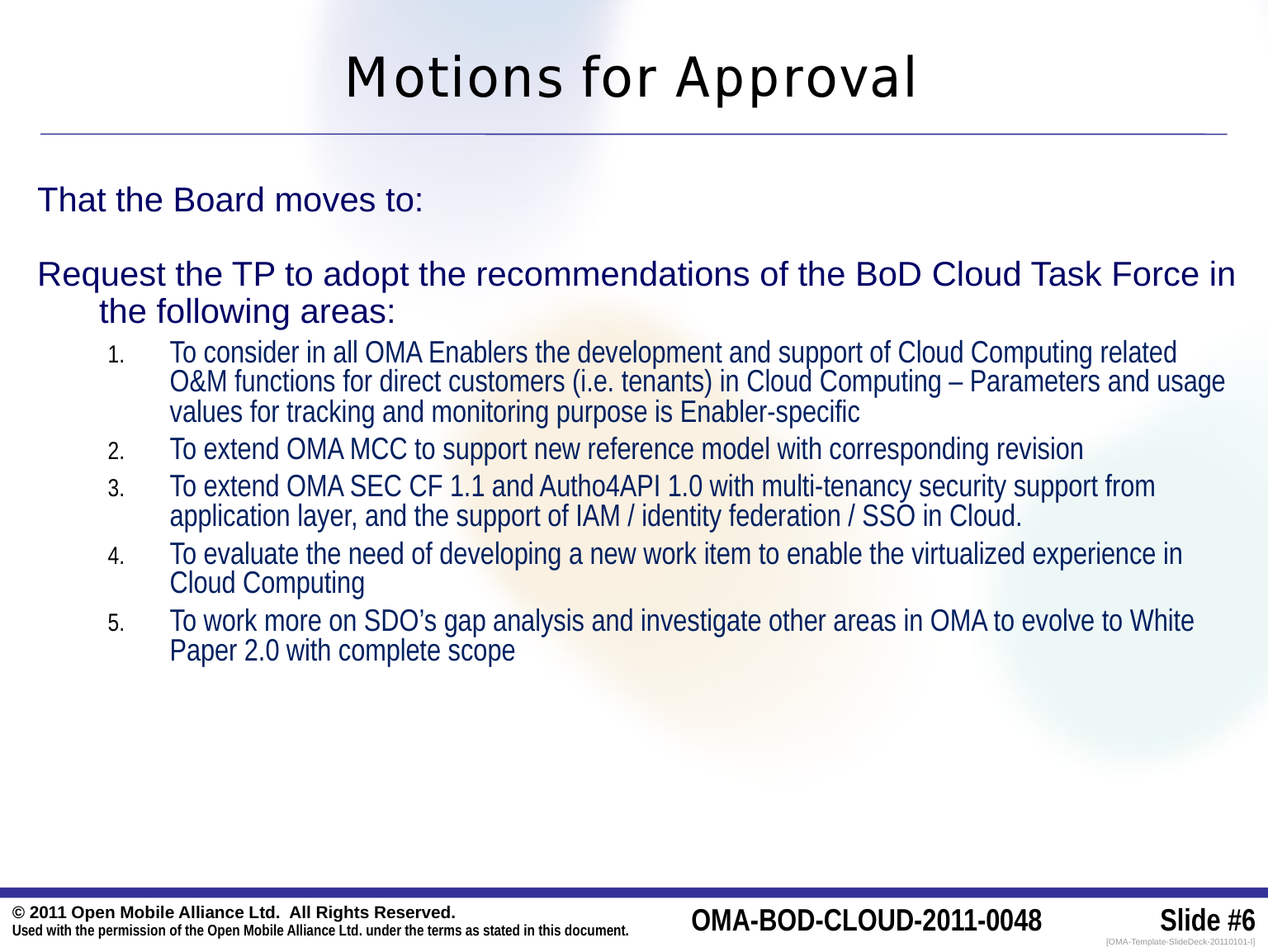

Motions for Approval
That the Board moves to:

Request the TP to adopt the recommendations of the BoD Cloud Task Force in the following areas:
To consider in all OMA Enablers the development and support of Cloud Computing related O&M functions for direct customers (i.e. tenants) in Cloud Computing – Parameters and usage values for tracking and monitoring purpose is Enabler-specific
To extend OMA MCC to support new reference model with corresponding revision
To extend OMA SEC CF 1.1 and Autho4API 1.0 with multi-tenancy security support from application layer, and the support of IAM / identity federation / SSO in Cloud.
To evaluate the need of developing a new work item to enable the virtualized experience in Cloud Computing
To work more on SDO’s gap analysis and investigate other areas in OMA to evolve to White Paper 2.0 with complete scope